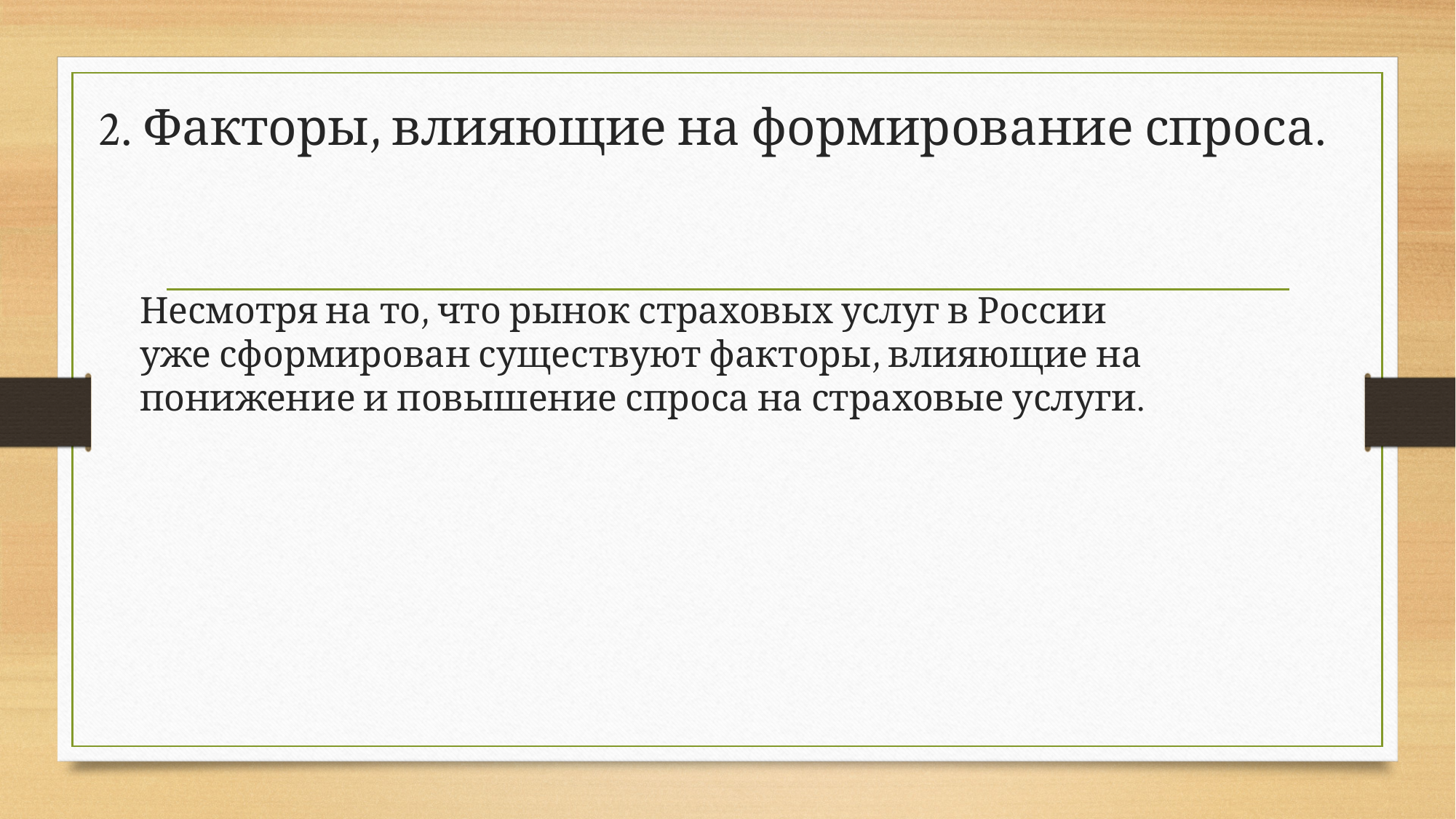

# 2. Факторы, влияющие на формирование спроса.
Несмотря на то, что рынок страховых услуг в России уже сформирован существуют факторы, влияющие на понижение и повышение спроса на страховые услуги.